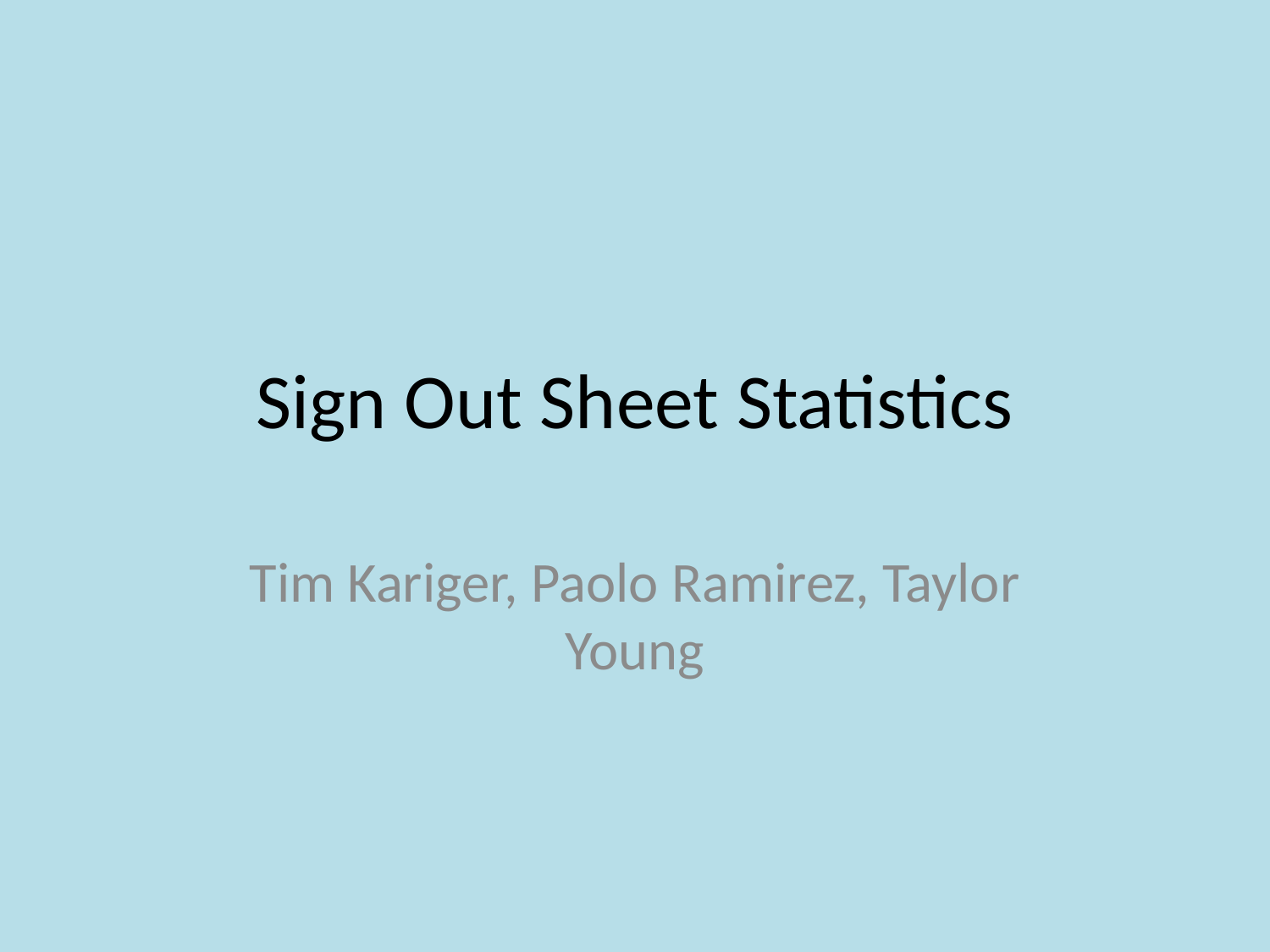

# Sign Out Sheet Statistics
Tim Kariger, Paolo Ramirez, Taylor Young